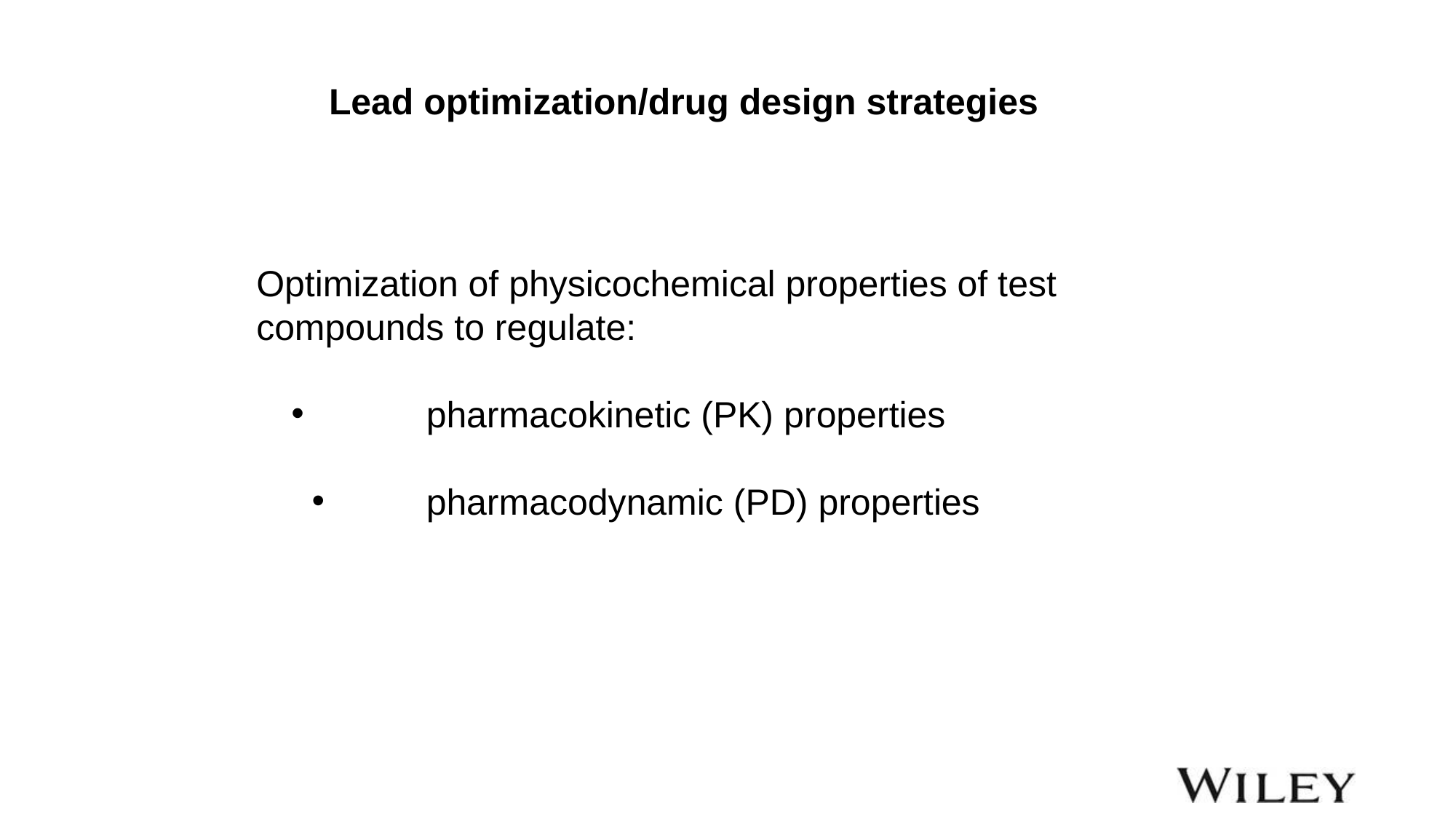

Lead optimization/drug design strategies
Optimization of physicochemical properties of test compounds to regulate:

	pharmacokinetic (PK) properties

    	pharmacodynamic (PD) properties